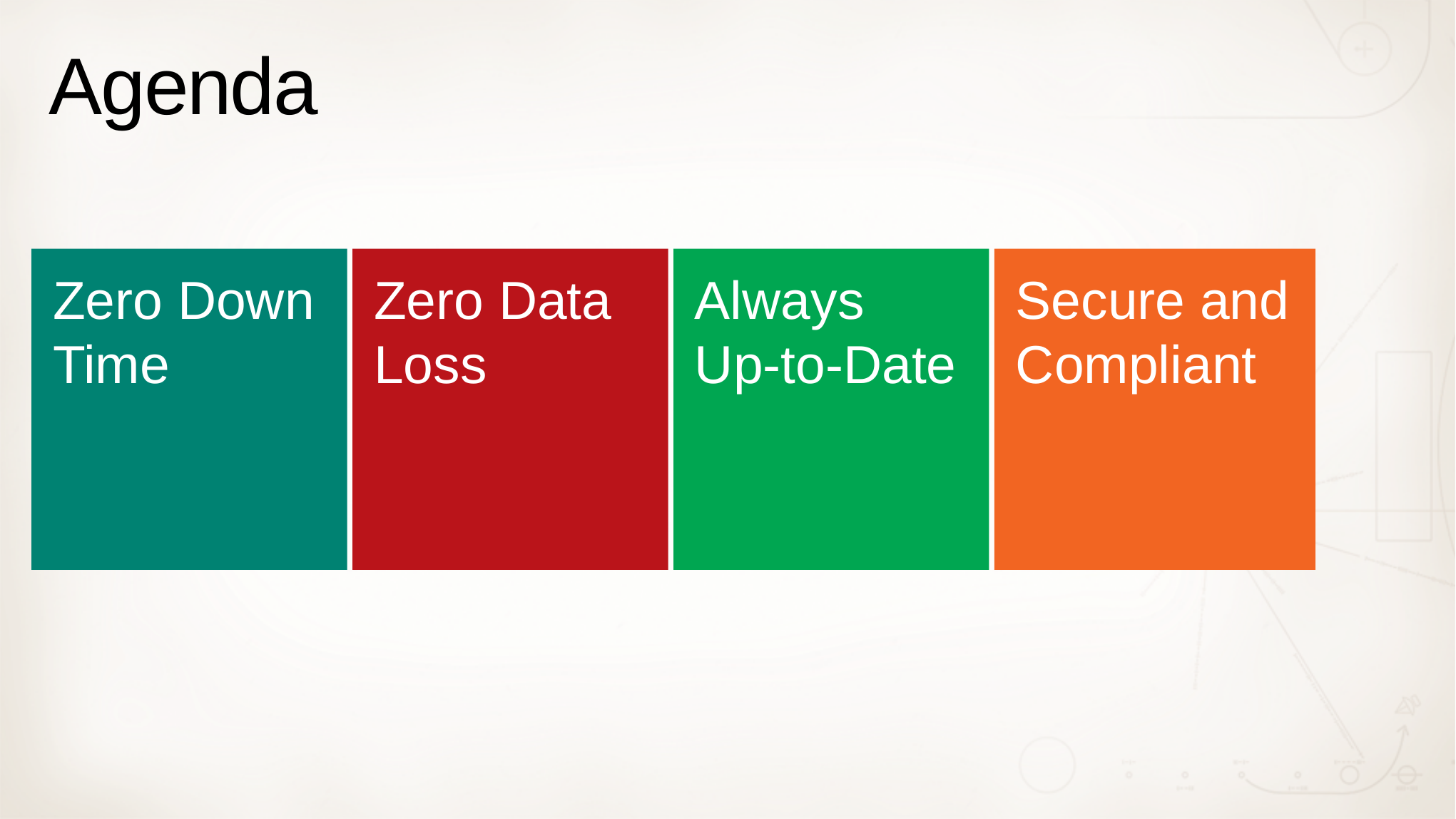

# Agenda
Zero Down Time
Zero Data Loss
Always
Up-to-Date
Secure and Compliant